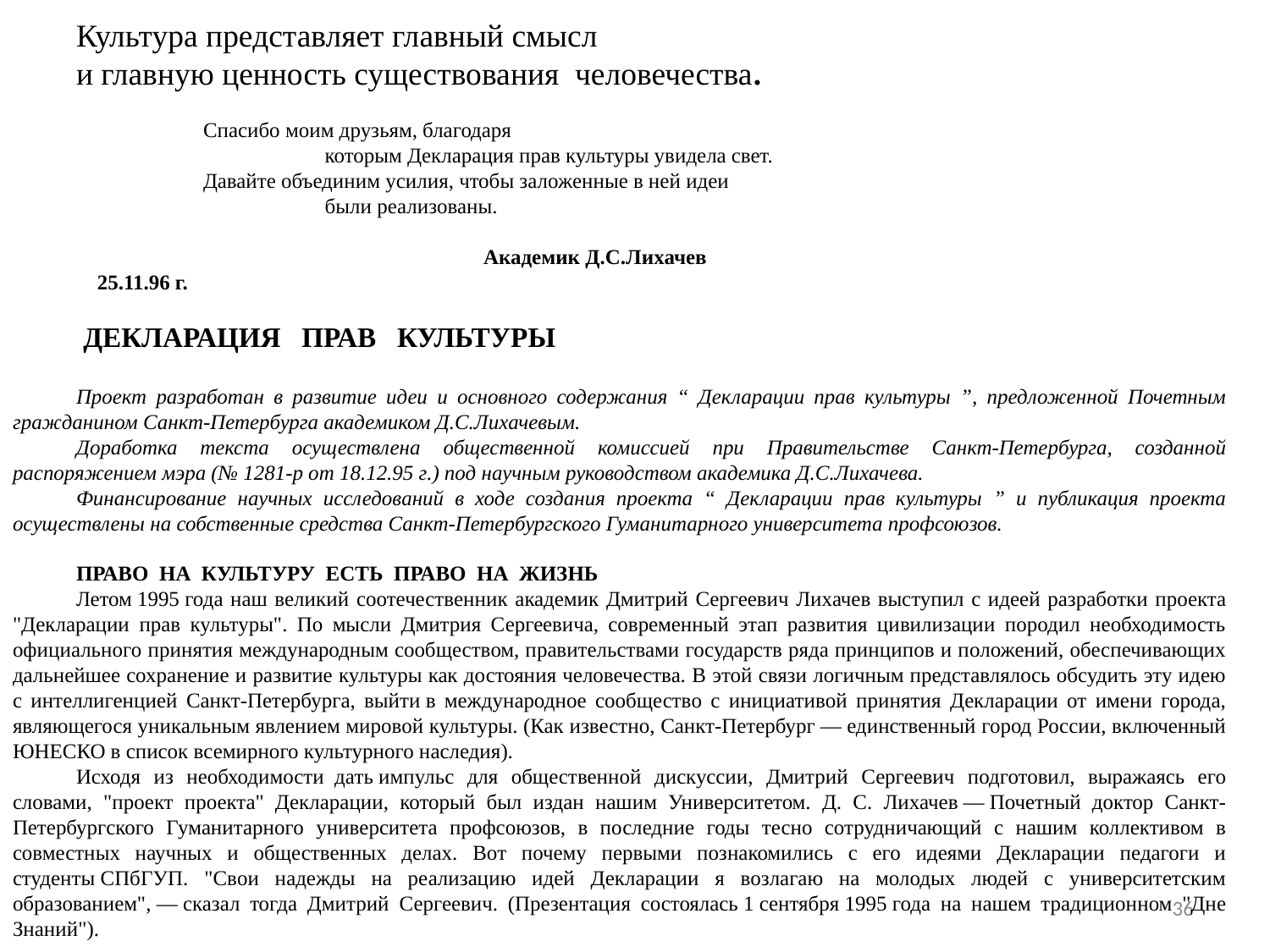

Культура представляет главный смысл
и главную ценность существования  человечества.

                        Спасибо моим друзьям, благодаря
                                               которым Декларация прав культуры увидела свет.
                        Давайте объединим усилия, чтобы заложенные в ней идеи
                                               были реализованы.

                                                                             Академик Д.С.Лихачев
    25.11.96 г.

 ДЕКЛАРАЦИЯ   ПРАВ   КУЛЬТУРЫ

Проект разработан в развитие идеи и основного содержания “ Декларации прав культуры ”, предложенной Почетным гражданином Санкт-Петербурга академиком Д.С.Лихачевым.
Доработка текста осуществлена общественной комиссией при Правительстве Санкт-Петербурга, созданной распоряжением мэра (№ 1281-р от 18.12.95 г.) под научным руководством академика Д.С.Лихачева.
Финансирование научных исследований в ходе создания проекта “ Декларации прав культуры ” и публикация проекта осуществлены на собственные средства Санкт-Петербургского Гуманитарного университета профсоюзов.

ПРАВО  НА  КУЛЬТУРУ  ЕСТЬ  ПРАВО  НА  ЖИЗНЬ
Летом 1995 года наш великий соотечественник академик Дмитрий Сергеевич Лихачев выступил с идеей разработки проекта "Декларации прав культуры". По мысли Дмитрия Сергеевича, современный этап развития цивилизации породил необходимость официального принятия международным сообществом, правительствами государств ряда принципов и положений, обеспечивающих дальнейшее сохранение и развитие культуры как достояния человечества. В этой связи логичным представлялось обсудить эту идею с интеллигенцией Санкт-Петербурга, выйти в международное сообщество с инициативой принятия Декларации от имени города, являющегося уникальным явлением мировой культуры. (Как известно, Санкт-Петербург — единственный город России, включенный ЮНЕСКО в список всемирного культурного наследия).
Исходя из необходимости  дать импульс для общественной дискуссии, Дмитрий Сергеевич подготовил, выражаясь его словами, "проект проекта" Декларации, который был издан нашим Университетом. Д. С. Лихачев — Почетный доктор Санкт-Петербургского Гуманитарного университета профсоюзов, в последние годы тесно сотрудничающий с нашим коллективом в совместных научных и общественных делах. Вот почему первыми познакомились с его идеями Декларации педагоги и студенты СПбГУП. "Свои надежды на реализацию идей Декларации я возлагаю на молодых людей с университетским образованием", — сказал тогда Дмитрий Сергеевич. (Презентация состоялась 1 сентября 1995 года на нашем традиционном "Дне Знаний").
36